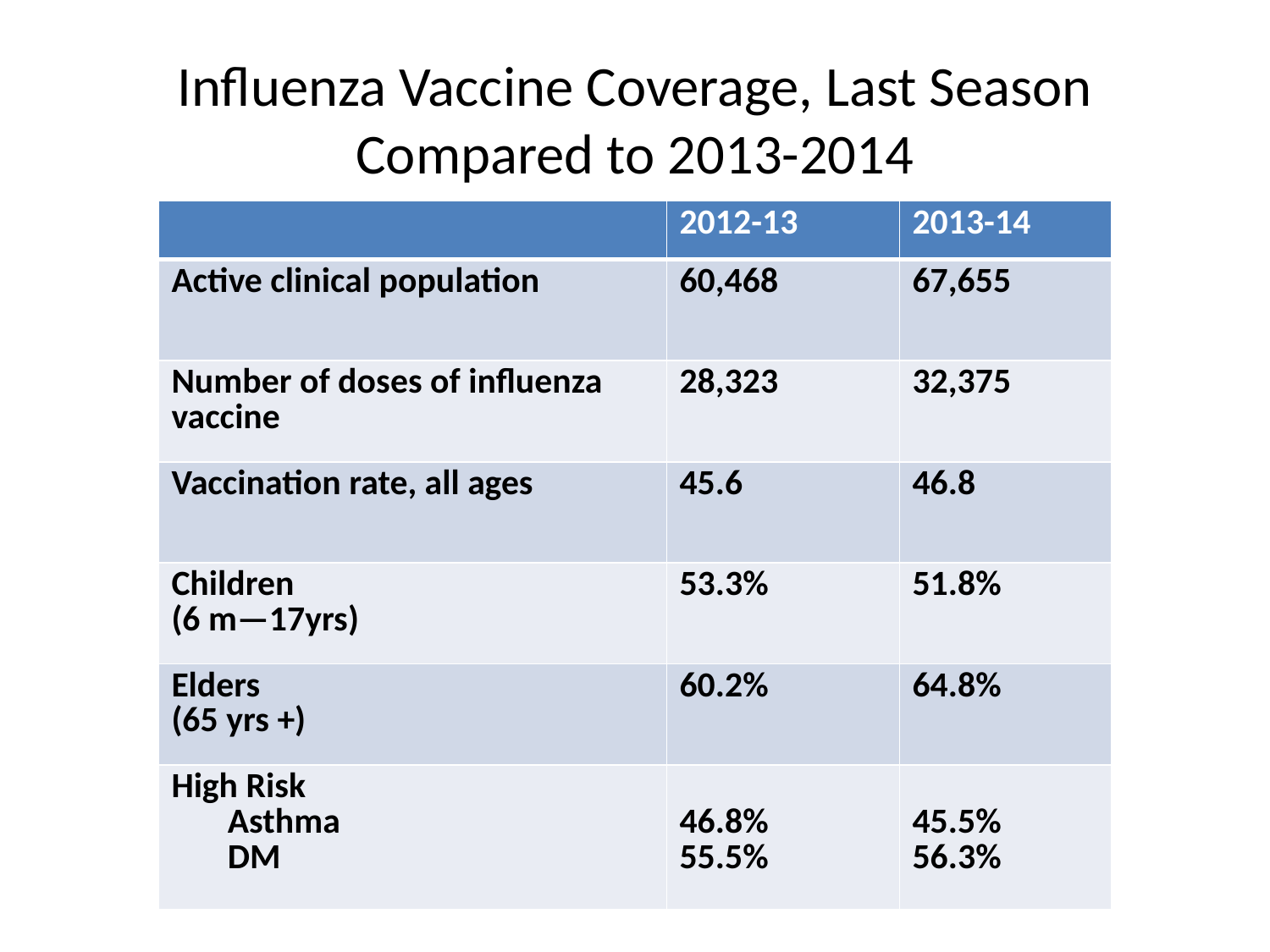

# Influenza Vaccine Coverage, Last Season Compared to 2013-2014
|  | 2012-13 | 2013-14 |
| --- | --- | --- |
| Active clinical population | 60,468 | 67,655 |
| Number of doses of influenza vaccine | 28,323 | 32,375 |
| Vaccination rate, all ages | 45.6 | 46.8 |
| Children (6 m—17yrs) | 53.3% | 51.8% |
| Elders (65 yrs +) | 60.2% | 64.8% |
| High Risk Asthma DM | 46.8% 55.5% | 45.5% 56.3% |